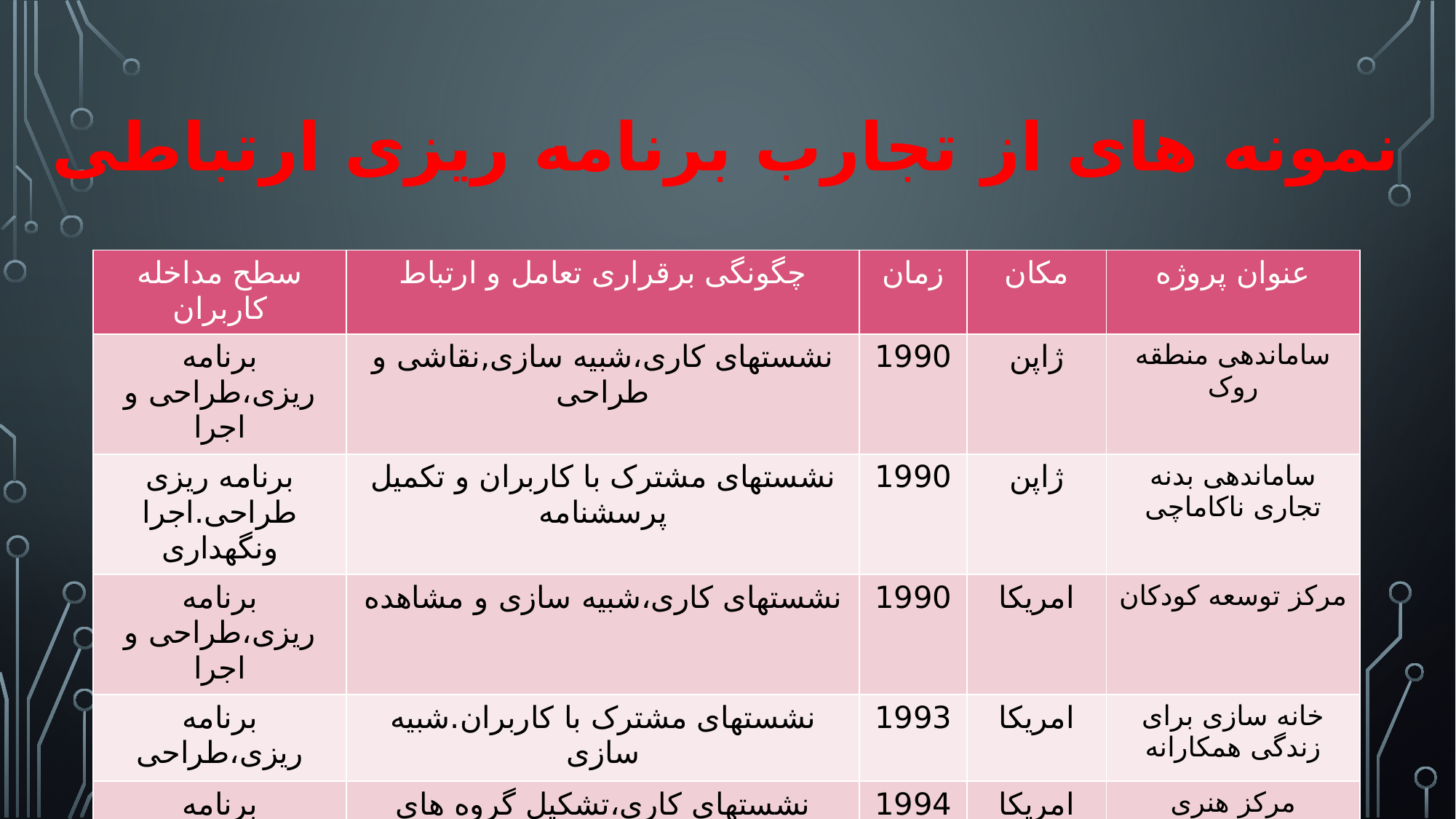

نمونه های از تجارب برنامه ریزی ارتباطی

| سطح مداخله کاربران | چگونگی برقراری تعامل و ارتباط | زمان | مکان | عنوان پروژه |
| --- | --- | --- | --- | --- |
| برنامه ریزی،طراحی و اجرا | نشستهای کاری،شبیه سازی,نقاشی و طراحی | 1990 | ژاپن | ساماندهی منطقه روک |
| برنامه ریزی طراحی.اجرا ونگهداری | نشستهای مشترک با کاربران و تکمیل پرسشنامه | 1990 | ژاپن | ساماندهی بدنه تجاری ناکاماچی |
| برنامه ریزی،طراحی و اجرا | نشستهای کاری،شبیه سازی و مشاهده | 1990 | امریکا | مرکز توسعه کودکان |
| برنامه ریزی،طراحی | نشستهای مشترک با کاربران.شبیه سازی | 1993 | امریکا | خانه سازی برای زندگی همکارانه |
| برنامه ریزی،طراحی | نشستهای کاری،تشکیل گروه های مباحثه شبیه سازی | 1994 | امریکا | مرکز هنری مینوسوتا |